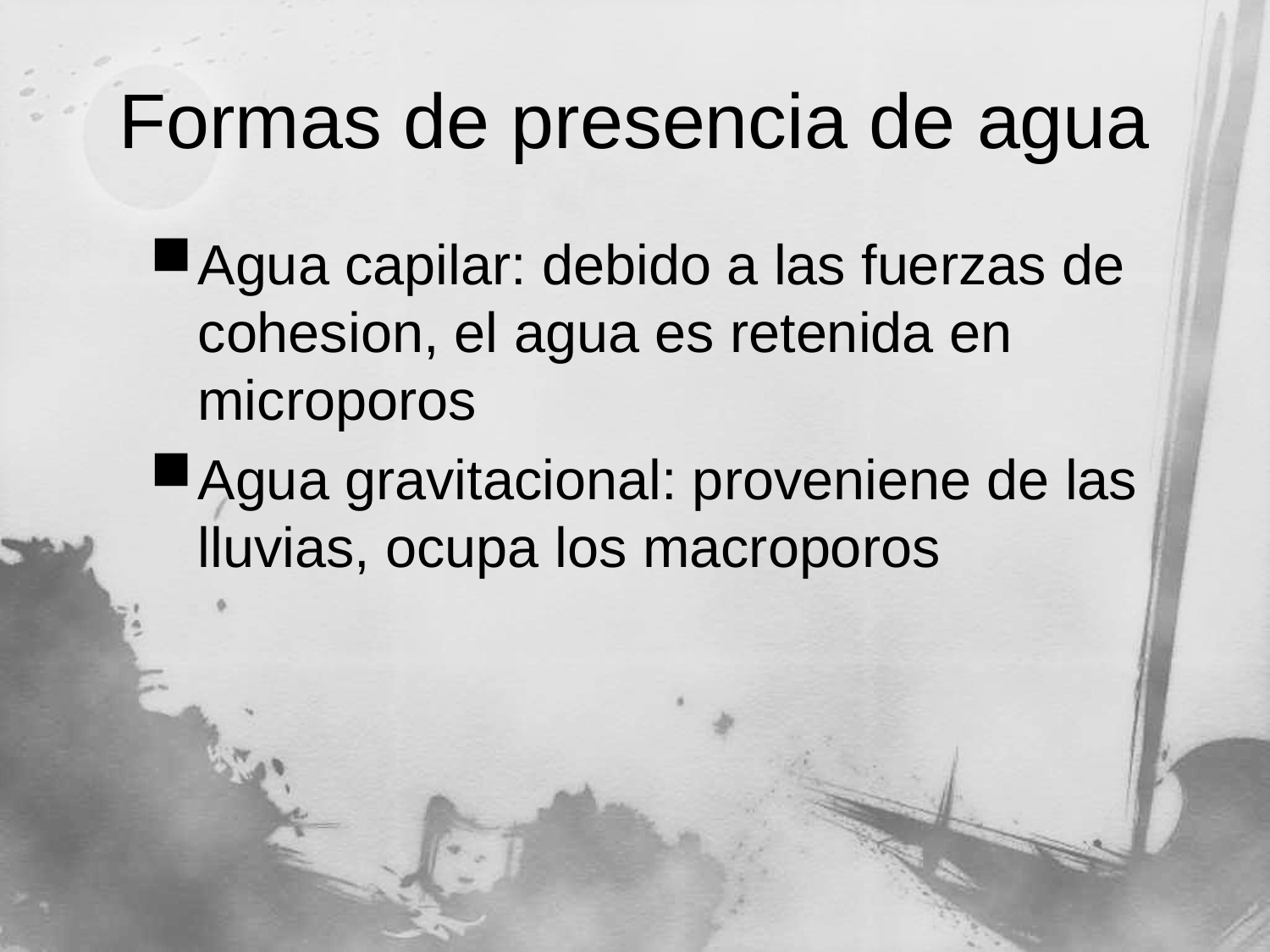

# Formas de presencia de agua
Agua capilar: debido a las fuerzas de cohesion, el agua es retenida en microporos
Agua gravitacional: proveniene de las lluvias, ocupa los macroporos